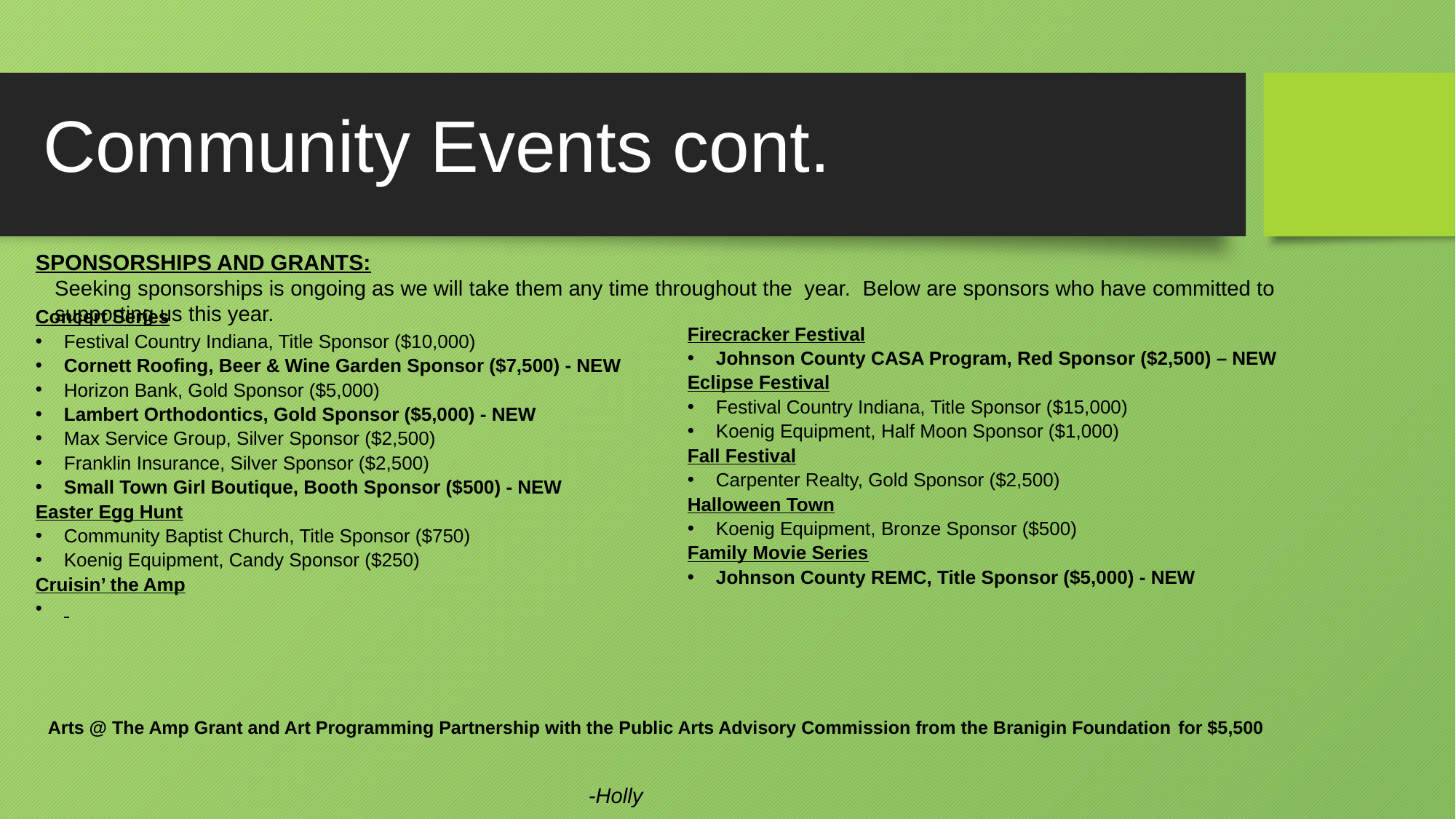

# Community Events cont.
SPONSORSHIPS AND GRANTS:

Concert Series
Festival Country Indiana, Title Sponsor ($10,000)
Cornett Roofing, Beer & Wine Garden Sponsor ($7,500) - NEW
Horizon Bank, Gold Sponsor ($5,000)
Lambert Orthodontics, Gold Sponsor ($5,000) - NEW
Max Service Group, Silver Sponsor ($2,500)
Franklin Insurance, Silver Sponsor ($2,500)
Small Town Girl Boutique, Booth Sponsor ($500) - NEW
Easter Egg Hunt
Community Baptist Church, Title Sponsor ($750)
Koenig Equipment, Candy Sponsor ($250)
Cruisin’ the Amp

Firecracker Festival
Johnson County CASA Program, Red Sponsor ($2,500) – NEW
Eclipse Festival
Festival Country Indiana, Title Sponsor ($15,000)
Koenig Equipment, Half Moon Sponsor ($1,000)
Fall Festival
Carpenter Realty, Gold Sponsor ($2,500)
Halloween Town
Koenig Equipment, Bronze Sponsor ($500)
Family Movie Series
Johnson County REMC, Title Sponsor ($5,000) - NEW

Seeking sponsorships is ongoing as we will take them any time throughout the  year.  Below are sponsors who have committed to supporting us this year.
 Arts @ The Amp Grant and Art Programming Partnership with the Public Arts Advisory Commission from the Branigin Foundation for $5,500

																	-Holly